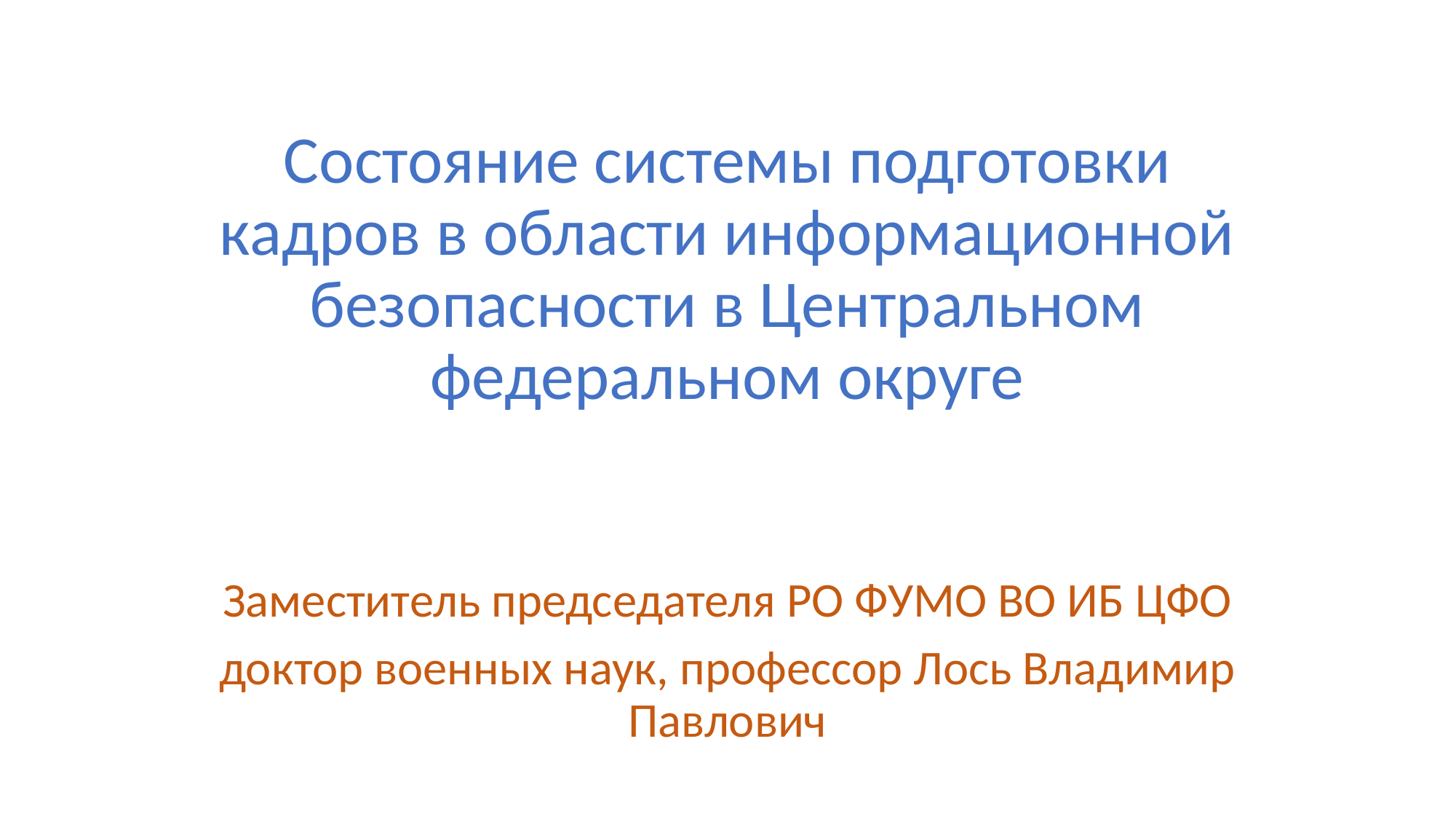

# Состояние системы подготовки кадров в области информационной безопасности в Центральном федеральном округе
Заместитель председателя РО ФУМО ВО ИБ ЦФО
доктор военных наук, профессор Лось Владимир Павлович